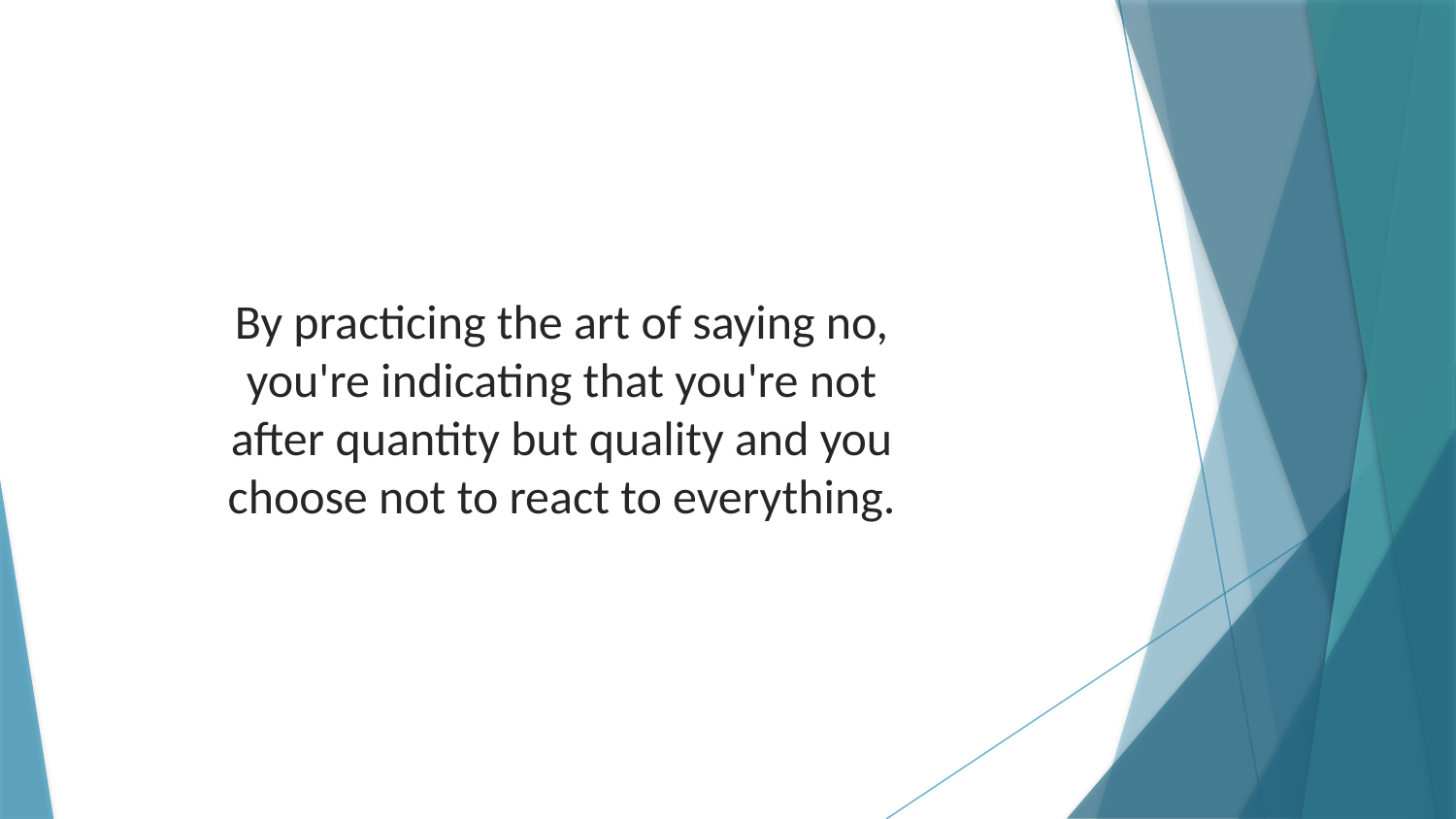

By practicing the art of saying no, you're indicating that you're not after quantity but quality and you choose not to react to everything.